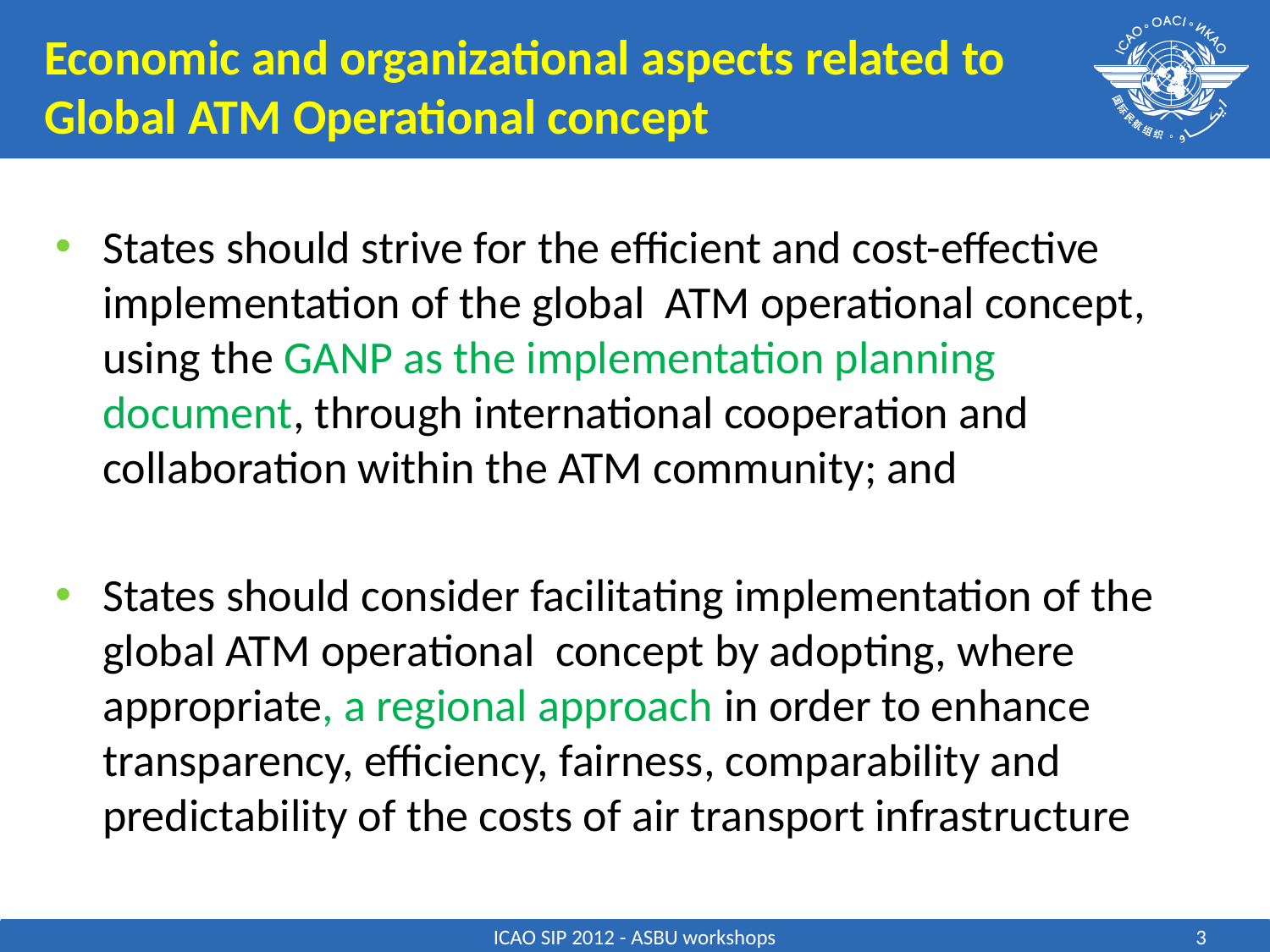

Economic and organizational aspects related to  Global ATM Operational concept
States should strive for the efficient and cost-effective implementation of the global  ATM operational concept, using the GANP as the implementation planning document, through international cooperation and collaboration within the ATM community; and

States should consider facilitating implementation of the global ATM operational  concept by adopting, where appropriate, a regional approach in order to enhance transparency, efficiency, fairness, comparability and predictability of the costs of air transport infrastructure
3
ICAO SIP 2012 - ASBU workshops